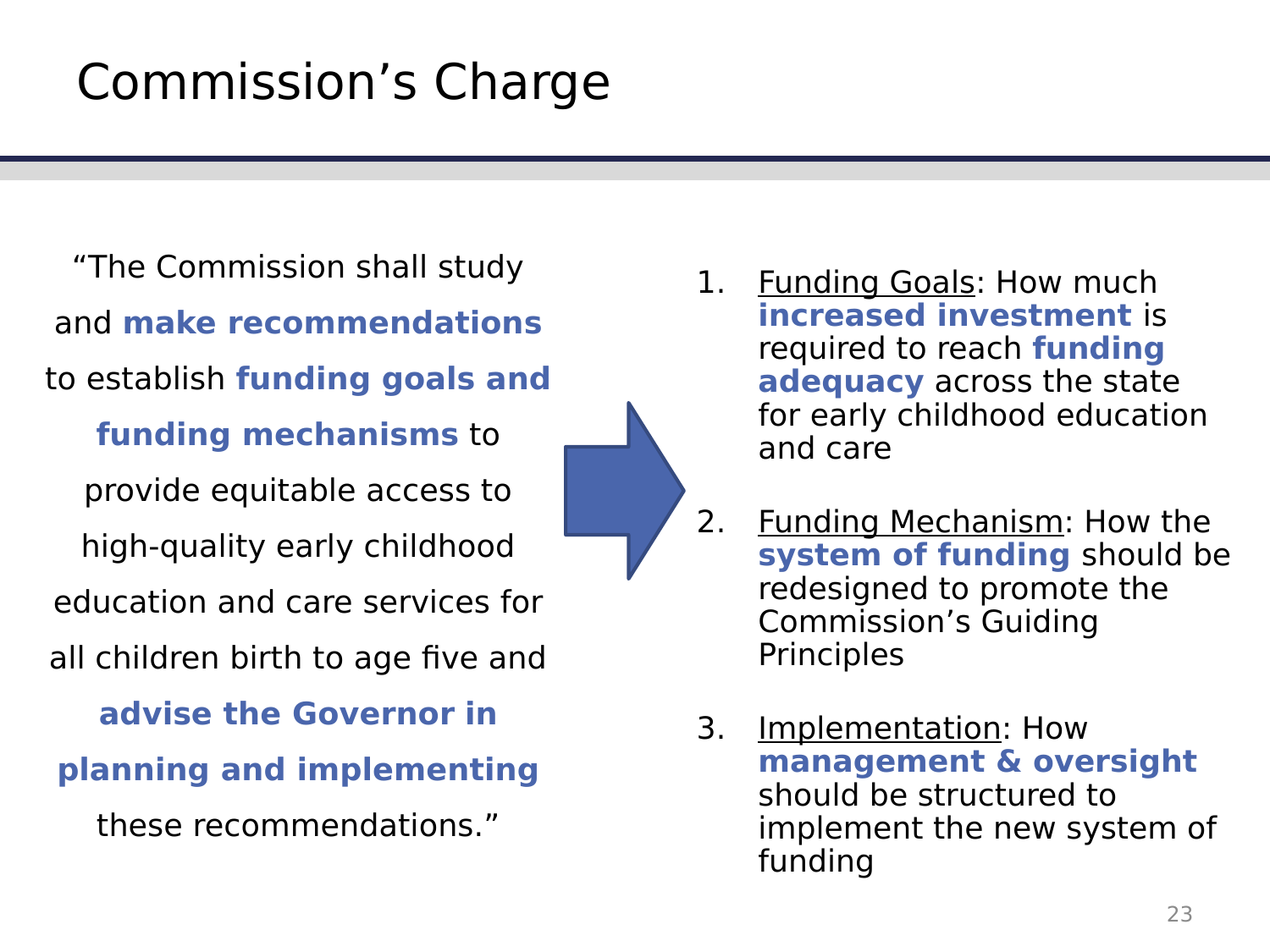

# Commission’s Charge
“The Commission shall study and make recommendations to establish funding goals and funding mechanisms to provide equitable access to high-quality early childhood education and care services for all children birth to age five and advise the Governor in planning and implementing these recommendations.”
Funding Goals: How much increased investment is required to reach funding adequacy across the state for early childhood education and care
Funding Mechanism: How the system of funding should be redesigned to promote the Commission’s Guiding Principles
Implementation: How management & oversight should be structured to implement the new system of funding

23